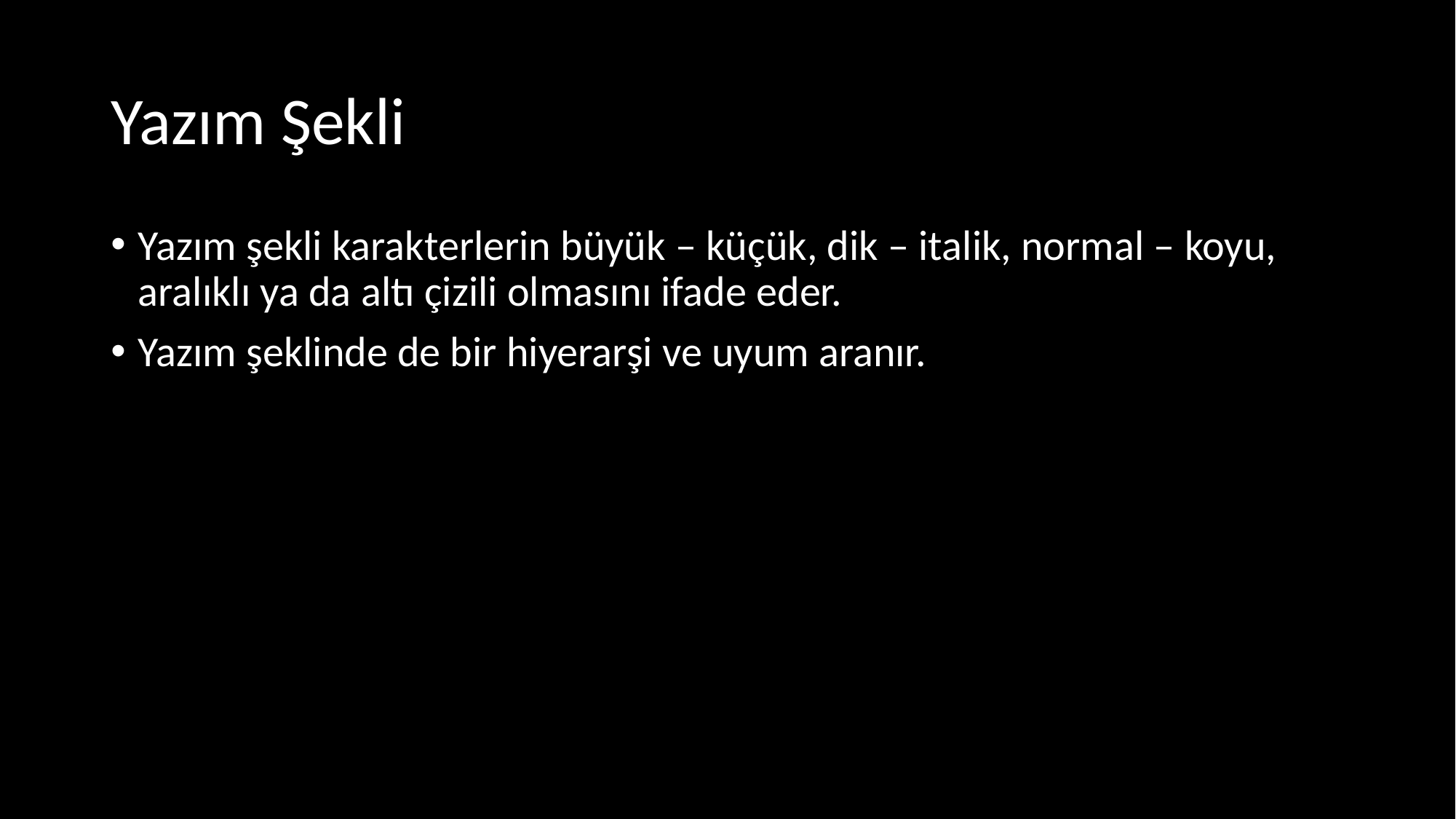

# Yazım Şekli
Yazım şekli karakterlerin büyük – küçük, dik – italik, normal – koyu, aralıklı ya da altı çizili olmasını ifade eder.
Yazım şeklinde de bir hiyerarşi ve uyum aranır.